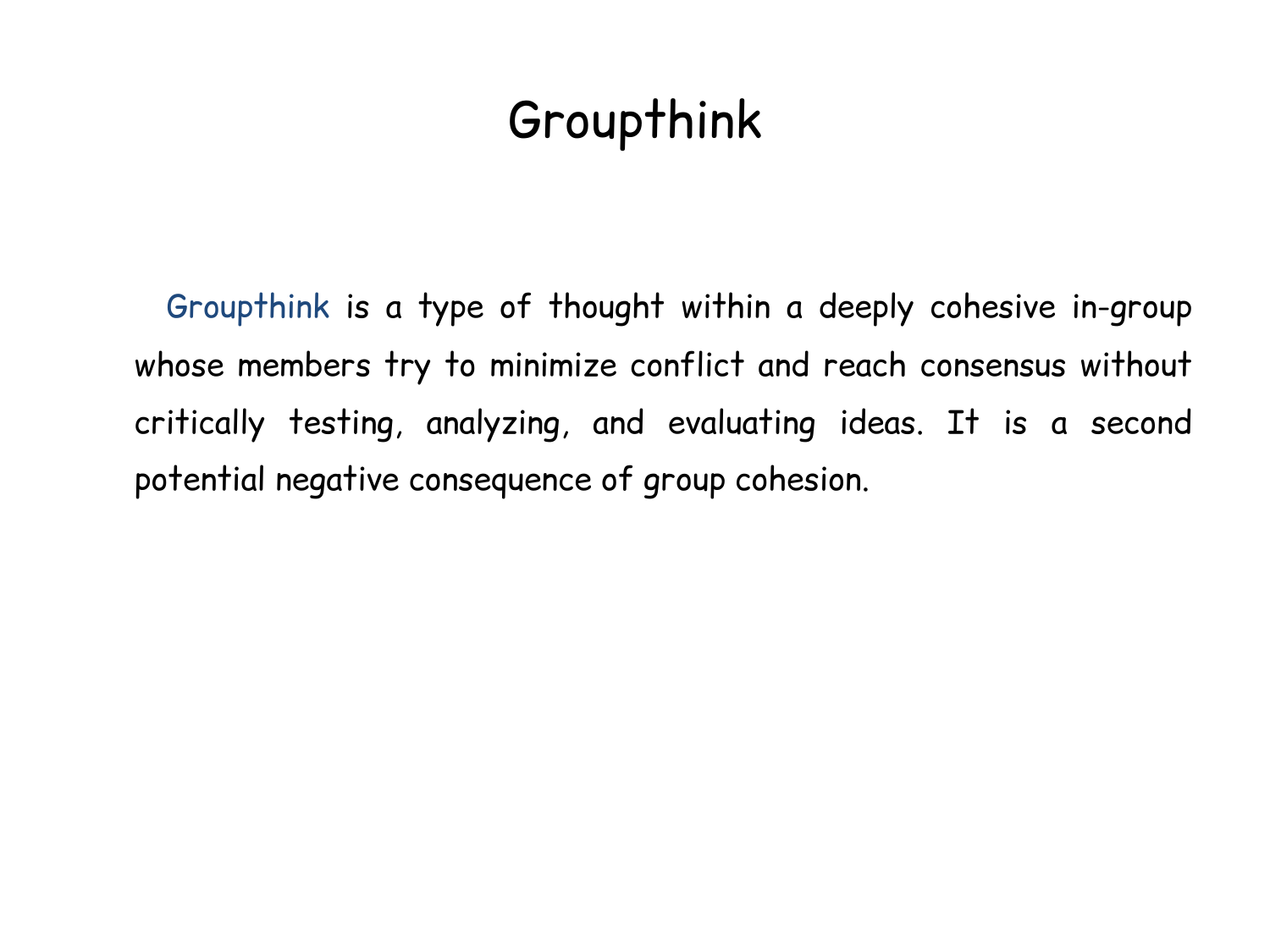

# Groupthink
     Groupthink is a type of thought within a deeply cohesive in-group whose members try to minimize conflict and reach consensus without critically testing, analyzing, and evaluating ideas. It is a second potential negative consequence of group cohesion.